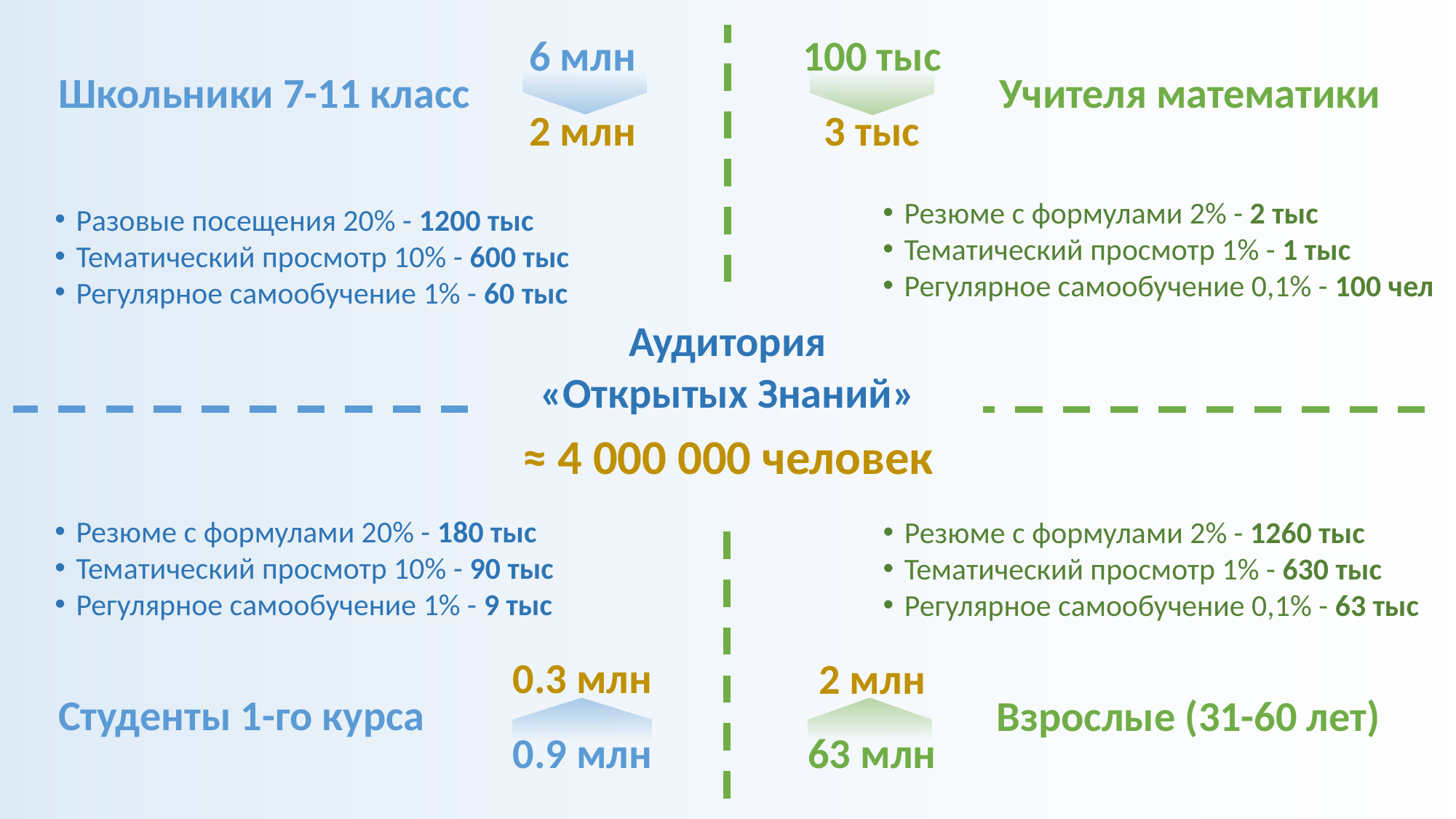

6 млн
Школьники 7-11 класс
2 млн
100 тыс
Учителя математики
3 тыс

Резюме с формулами 2% - 2 тыс
Тематический просмотр 1% - 1 тыс
Регулярное самообучение 0,1% - 100 чел
Разовые посещения 20% - 1200 тыс
Тематический просмотр 10% - 600 тыс
Регулярное самообучение 1% - 60 тыс
Аудитория
«Открытых Знаний»
≈ 4 000 000 человек
Резюме с формулами 20% - 180 тыс
Тематический просмотр 10% - 90 тыс
Регулярное самообучение 1% - 9 тыс
Резюме с формулами 2% - 1260 тыс
Тематический просмотр 1% - 630 тыс
Регулярное самообучение 0,1% - 63 тыс
0.3 млн
Студенты 1-го курса
0.9 млн
2 млн
Взрослые (31-60 лет)
63 млн